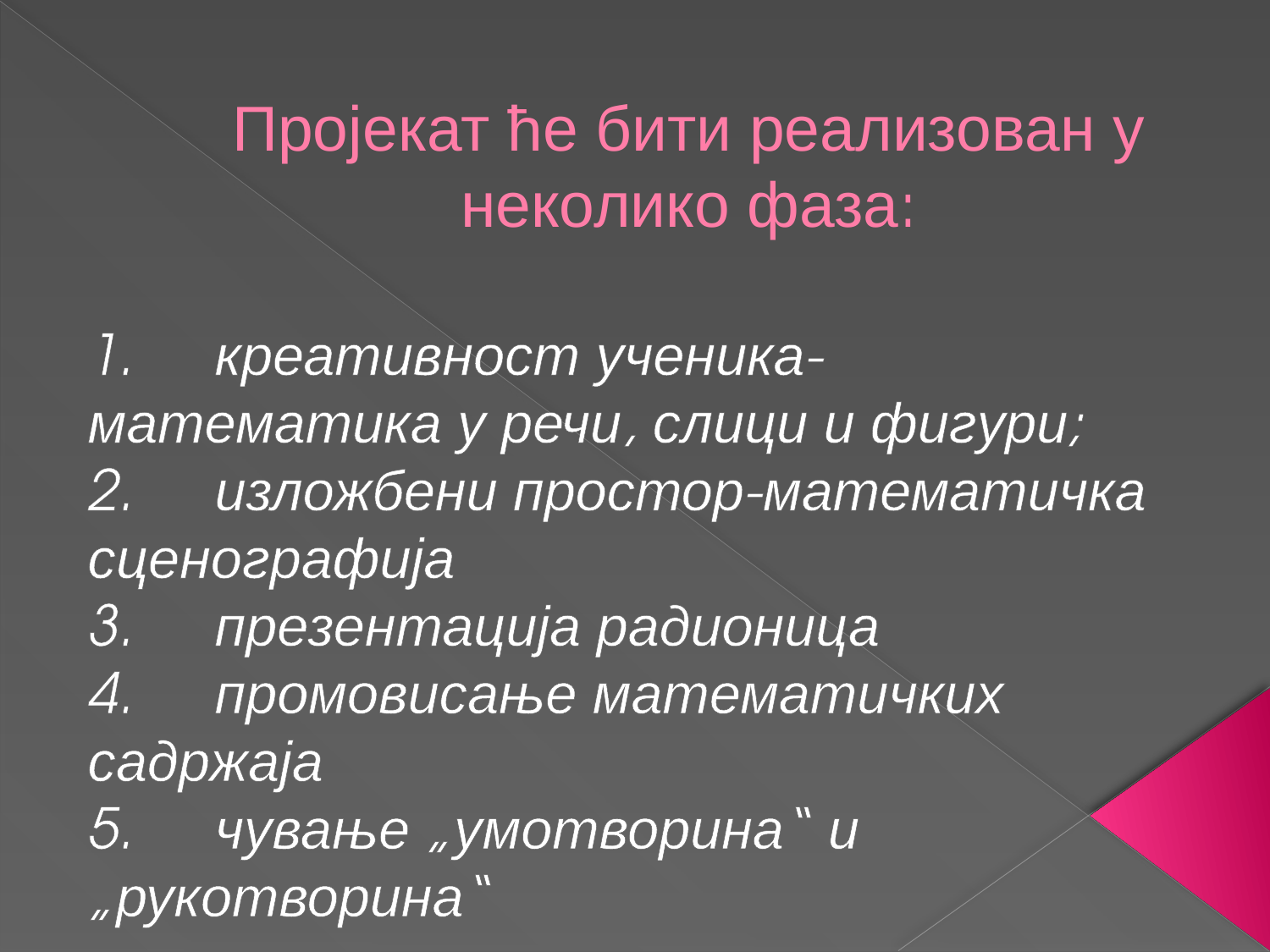

# Пројекат ће бити реализован у неколико фаза:
1.	креативност ученика-математика у речи, слици и фигури;
2.	изложбени простор-математичка сценографија
3.	презентација радионица
4.	промовисање математичких садржаја
5.	чување „умотворина“ и „рукотворина“